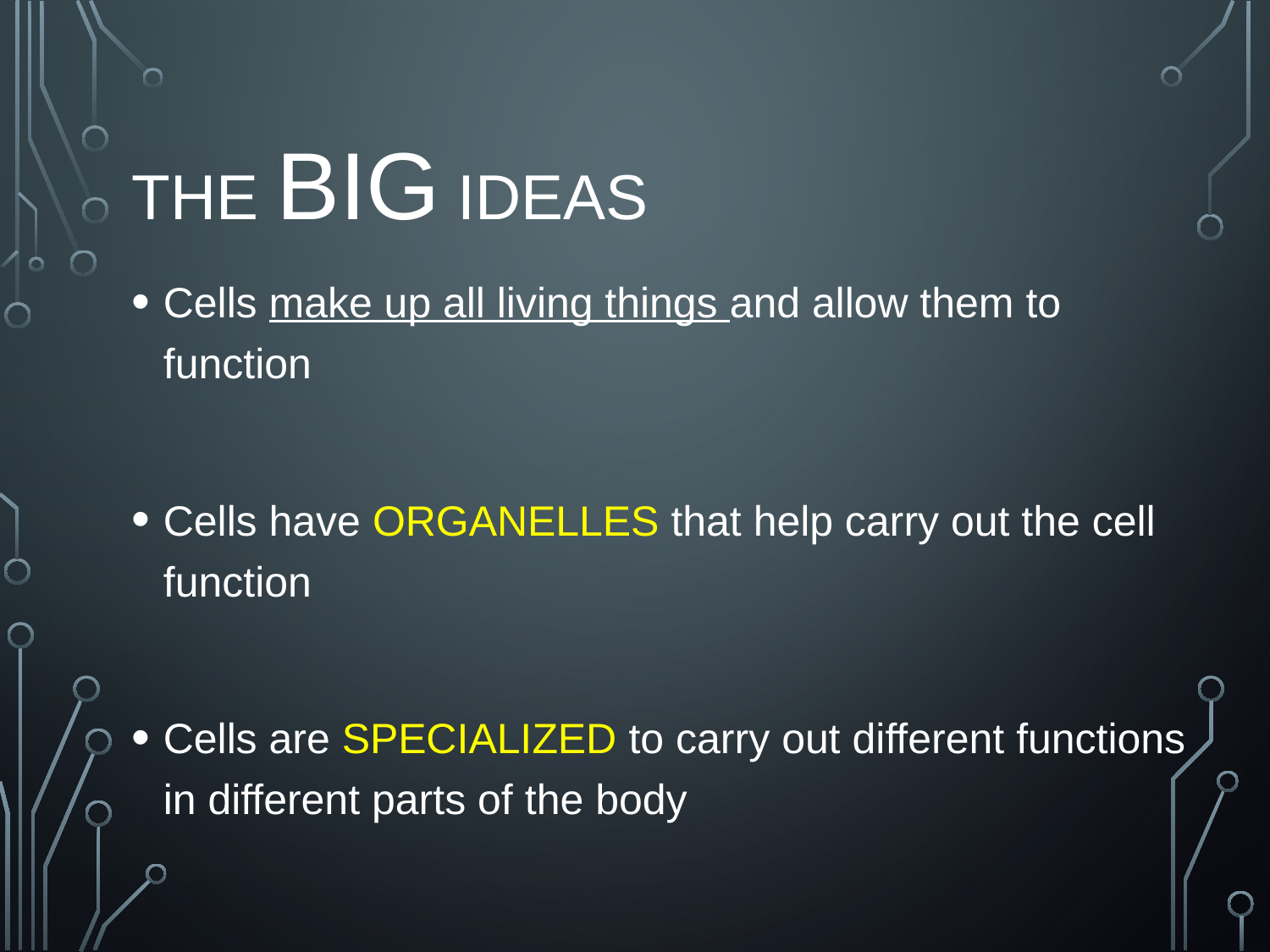

# The BIG Ideas

Cells make up all living things and allow them to function

Cells have ORGANELLES that help carry out the cell function

Cells are SPECIALIZED to carry out different functions in different parts of the body